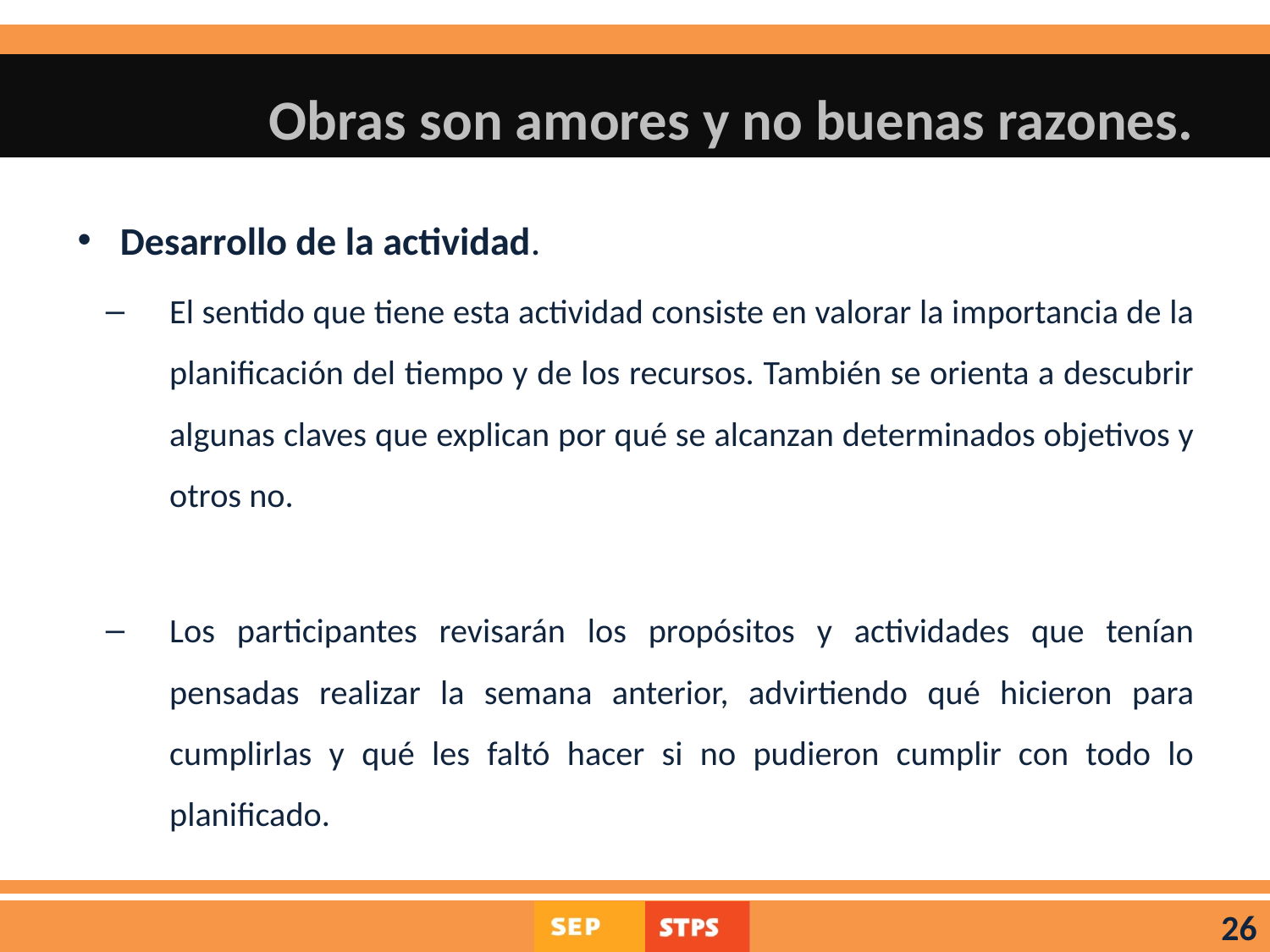

# Obras son amores y no buenas razones.
Desarrollo de la actividad.
El sentido que tiene esta actividad consiste en valorar la importancia de la planificación del tiempo y de los recursos. También se orienta a descubrir algunas claves que explican por qué se alcanzan determinados objetivos y otros no.

Los participantes revisarán los propósitos y actividades que tenían pensadas realizar la semana anterior, advirtiendo qué hicieron para cumplirlas y qué les faltó hacer si no pudieron cumplir con todo lo planificado.

26